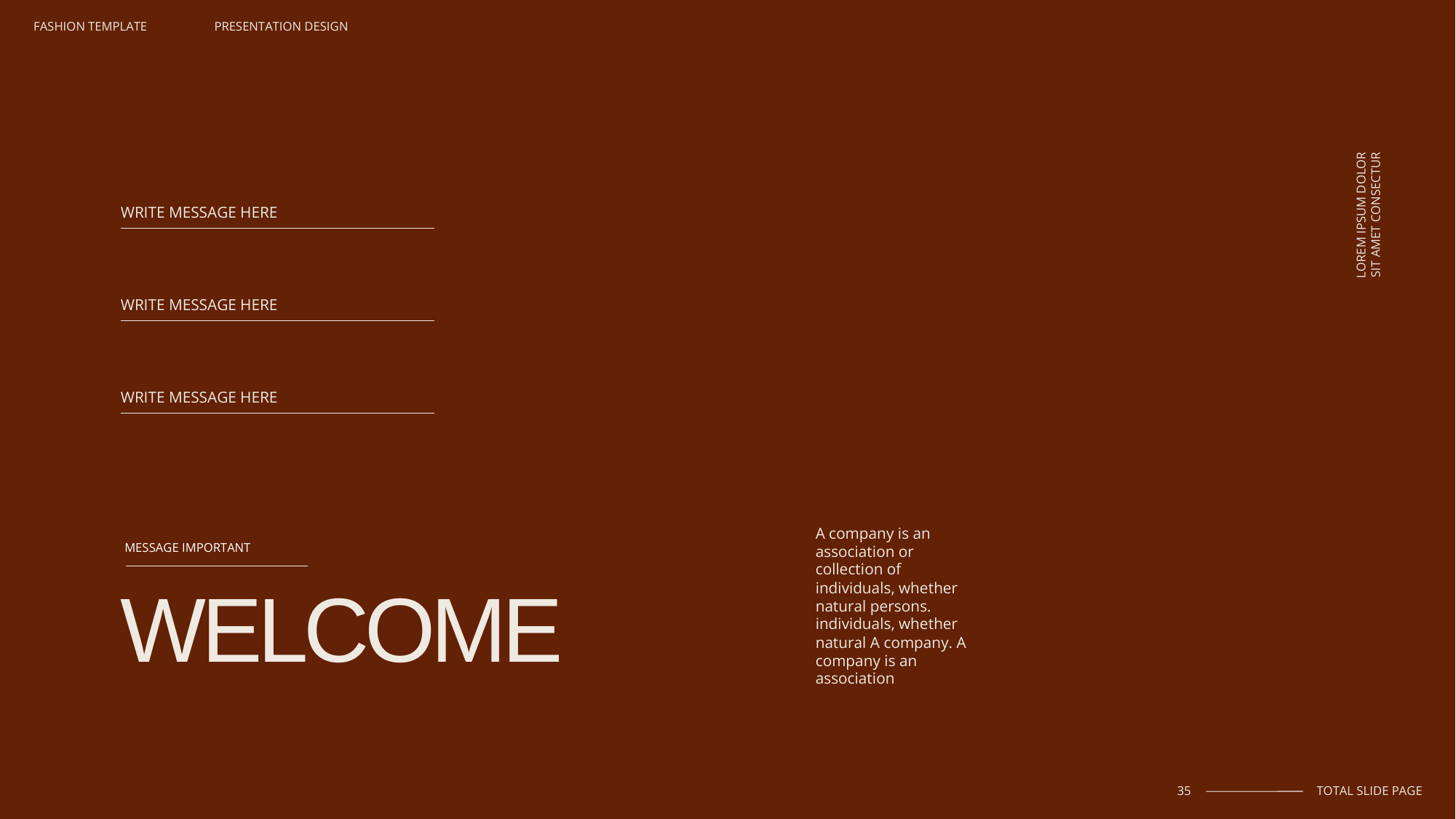

FASHION TEMPLATE
PRESENTATION DESIGN

WRITE MESSAGE HERE
LOREM IPSUM DOLOR SIT AMET CONSECTUR
WRITE MESSAGE HERE
WRITE MESSAGE HERE
A company is an association or collection of individuals, whether natural persons. individuals, whether natural A company. A company is an association
MESSAGE IMPORTANT
WELCOME
35
TOTAL SLIDE PAGE